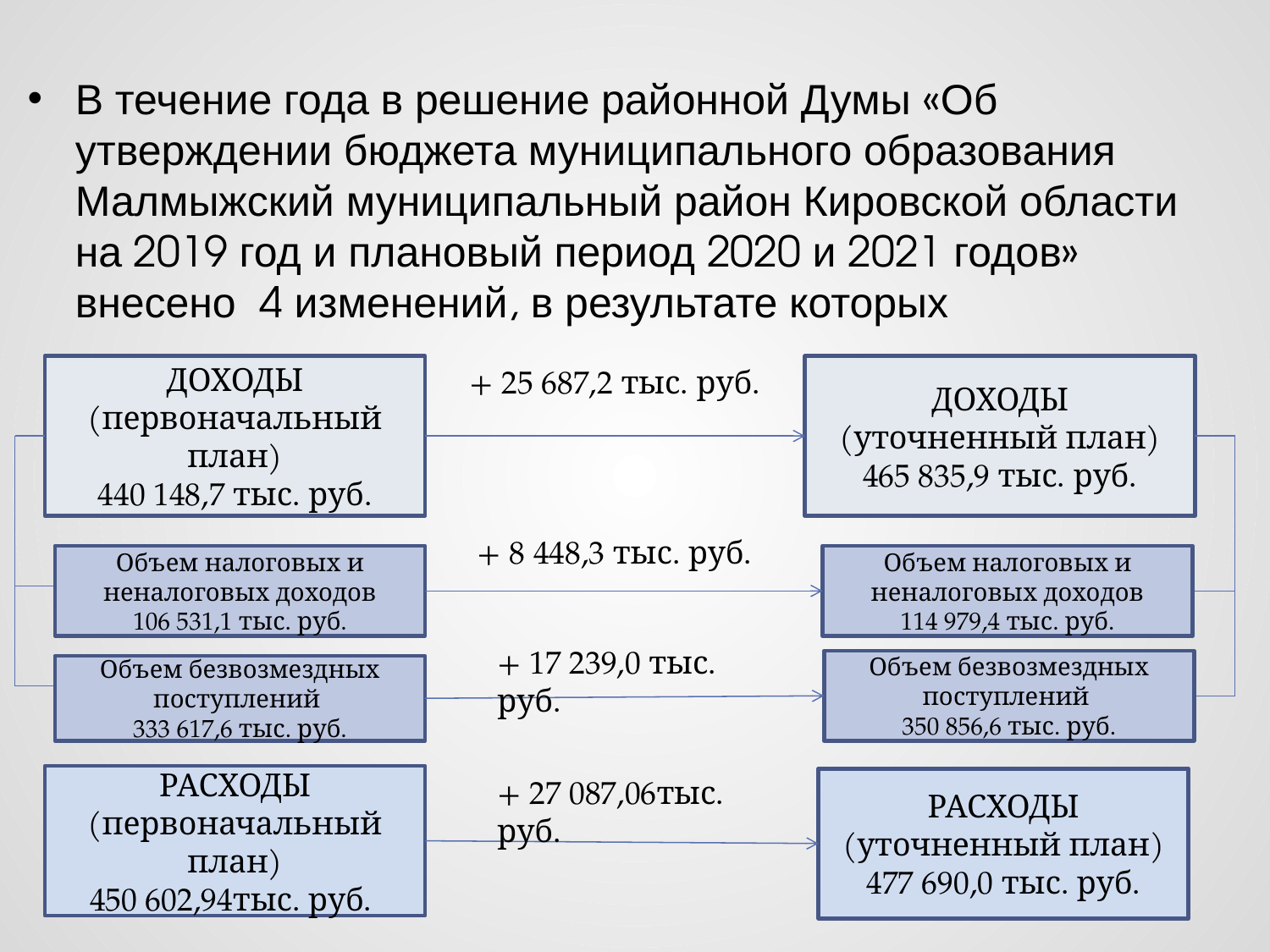

#
В течение года в решение районной Думы «Об утверждении бюджета муниципального образования Малмыжский муниципальный район Кировской области на 2019 год и плановый период 2020 и 2021 годов» внесено  4 изменений, в результате которых
ДОХОДЫ (первоначальный план)
440 148,7 тыс. руб.
+ 25 687,2 тыс. руб.
ДОХОДЫ
(уточненный план)
465 835,9 тыс. руб.
+ 8 448,3 тыс. руб.
Объем налоговых и неналоговых доходов
106 531,1 тыс. руб.
Объем налоговых и неналоговых доходов
114 979,4 тыс. руб.
+ 17 239,0 тыс. руб.
Объем безвозмездных поступлений
350 856,6 тыс. руб.
Объем безвозмездных поступлений
333 617,6 тыс. руб.
РАСХОДЫ (первоначальный план)
450 602,94тыс. руб.
+ 27 087,06тыс. руб.
РАСХОДЫ (уточненный план)
477 690,0 тыс. руб.